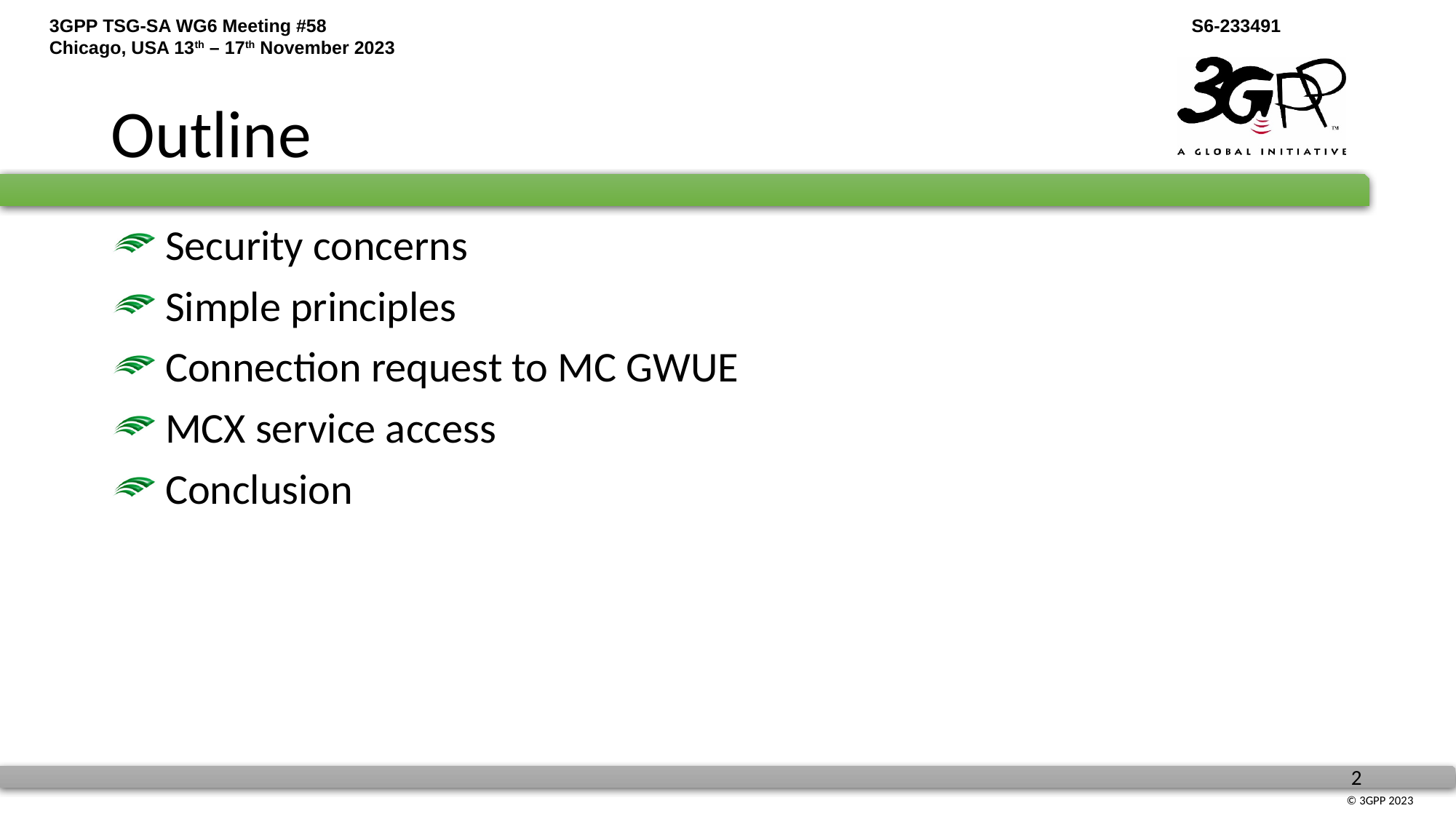

# Outline
 Security concerns
 Simple principles
 Connection request to MC GWUE
 MCX service access
 Conclusion